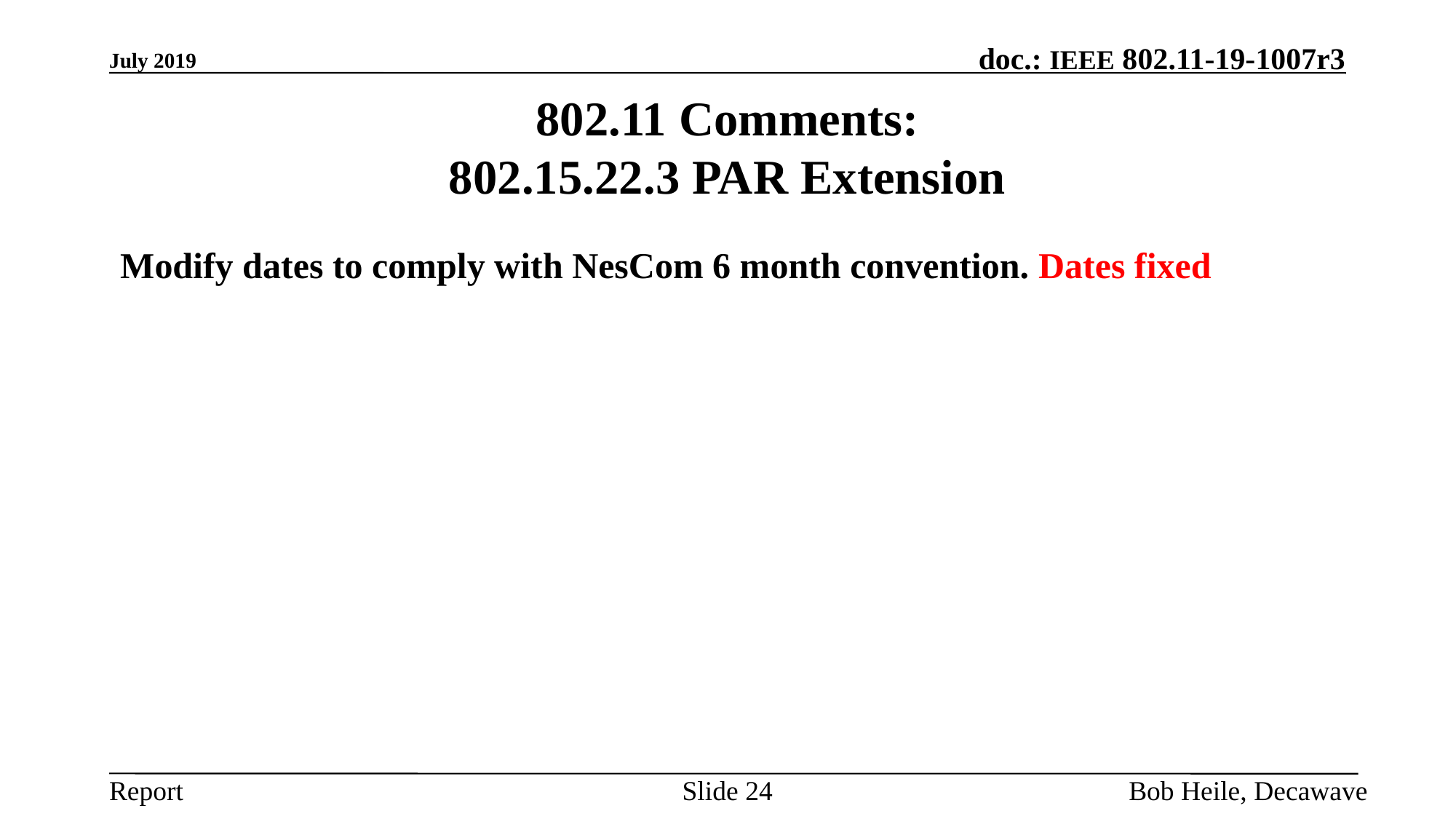

July 2019
# 802.11 Comments: 802.15.22.3 PAR Extension
Modify dates to comply with NesCom 6 month convention. Dates fixed
Slide 24
Bob Heile, Decawave